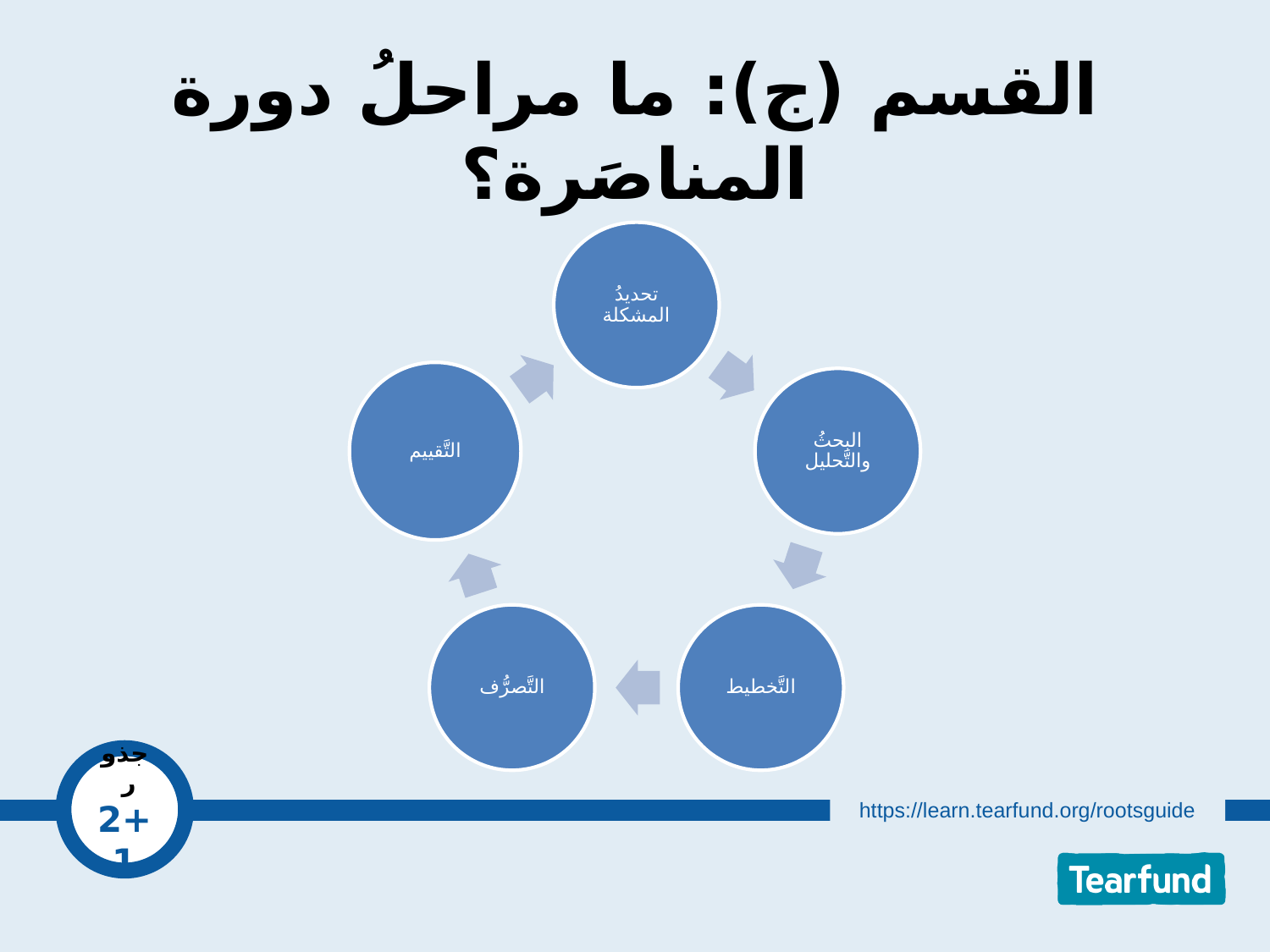

# القسم (ج): ما مراحلُ دورة المناصَرة؟

تحديدُ المشكلة

التَّقييم
البحثُ والتَّحليل

التَّصرُّف
التَّخطيط